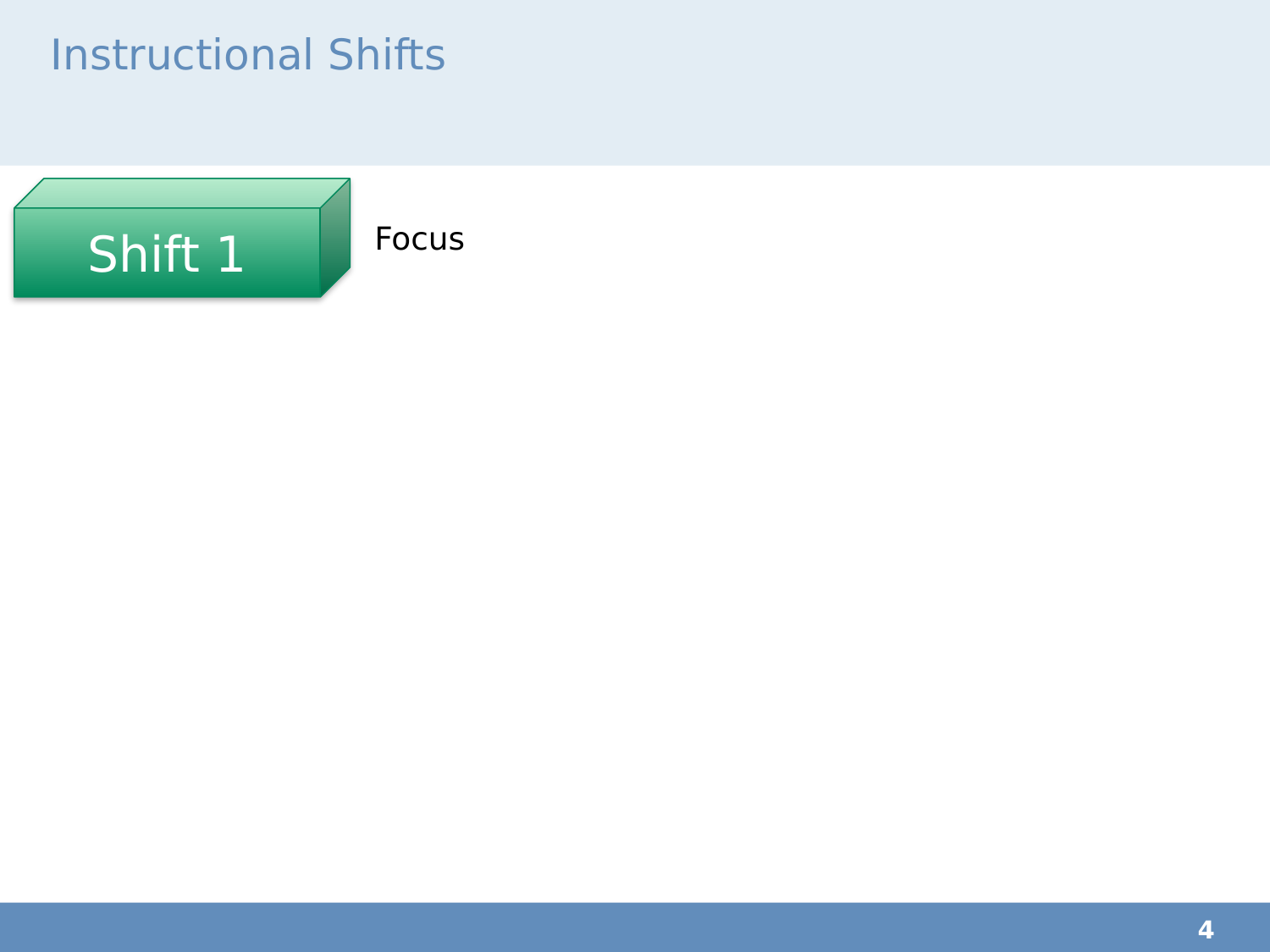

# Instructional Shifts
Shift 1
Focus
4